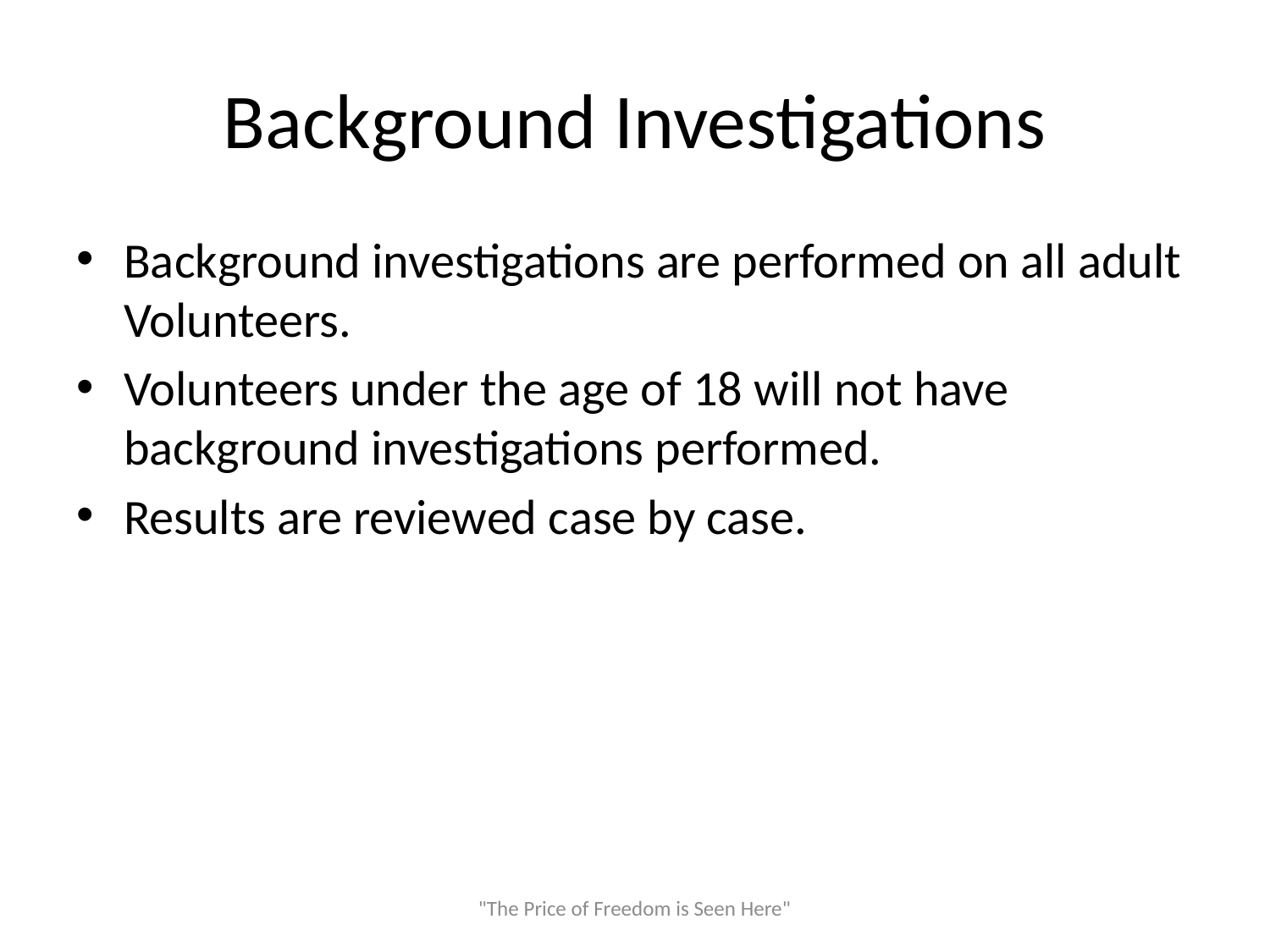

# Background Investigations
Background investigations are performed on all adult Volunteers.
Volunteers under the age of 18 will not have background investigations performed.
Results are reviewed case by case.
"The Price of Freedom is Seen Here"